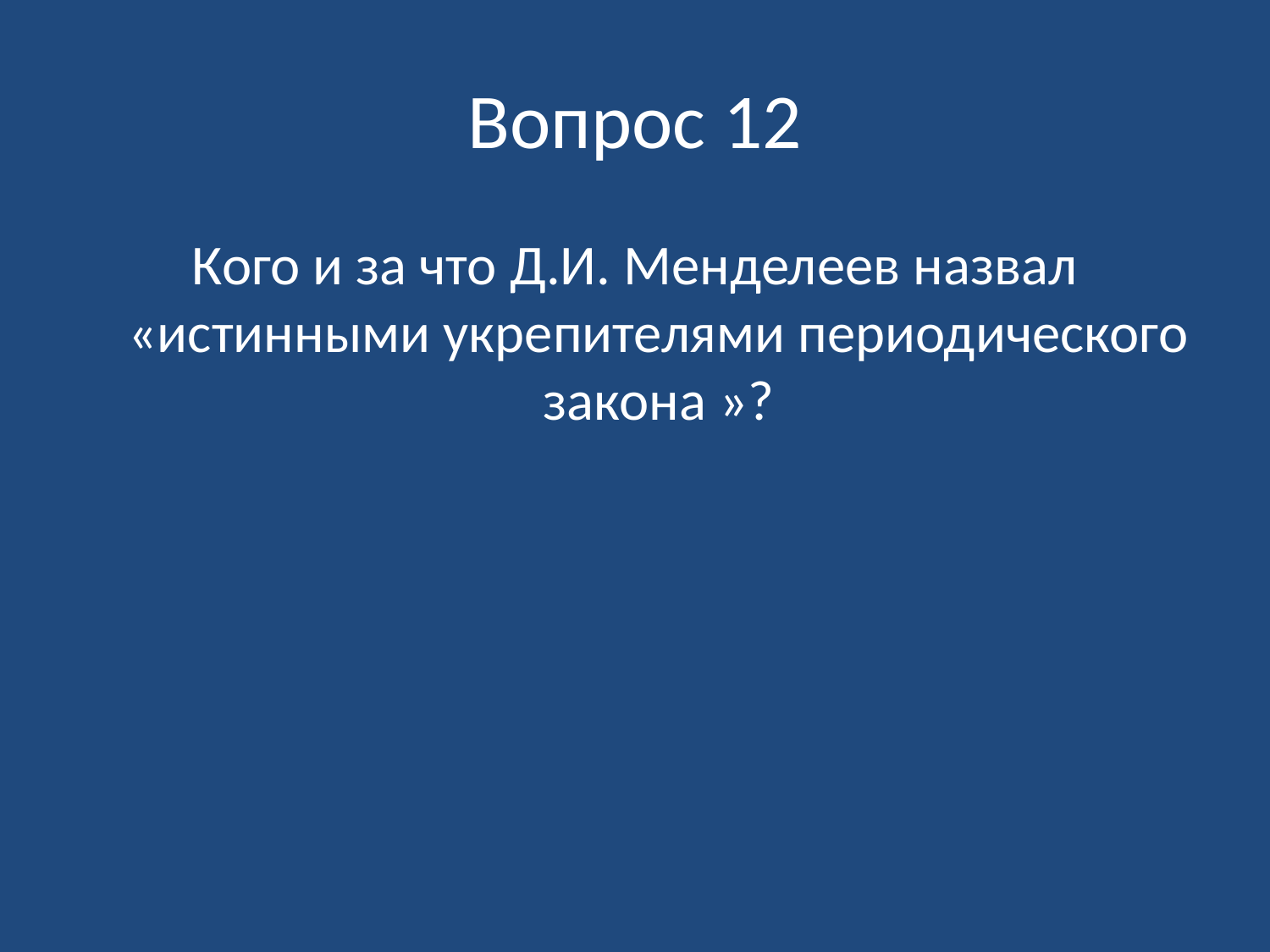

# Вопрос 12
Кого и за что Д.И. Менделеев назвал «истинными укрепителями периодического закона »?